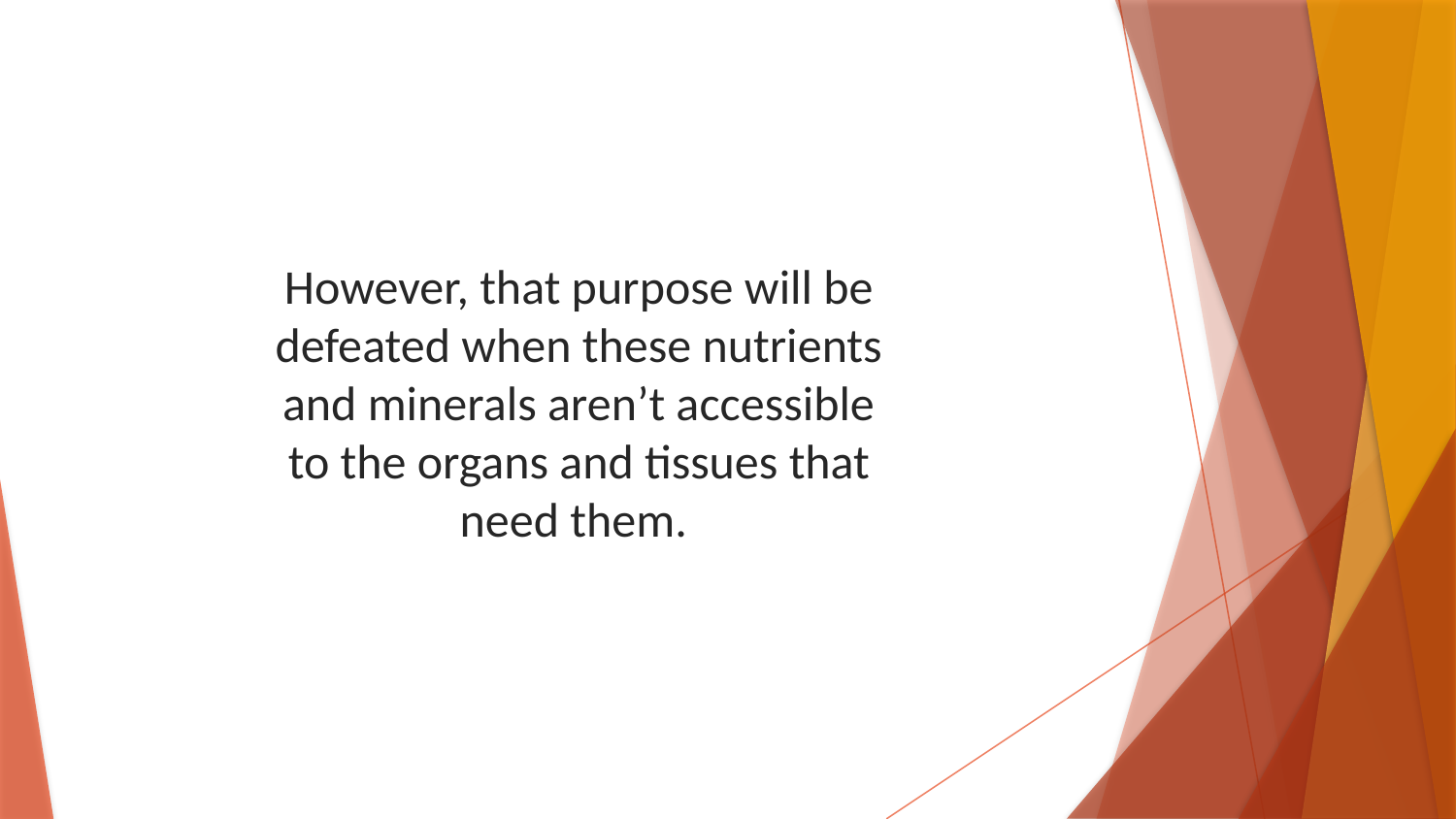

However, that purpose will be defeated when these nutrients and minerals aren’t accessible to the organs and tissues that need them.